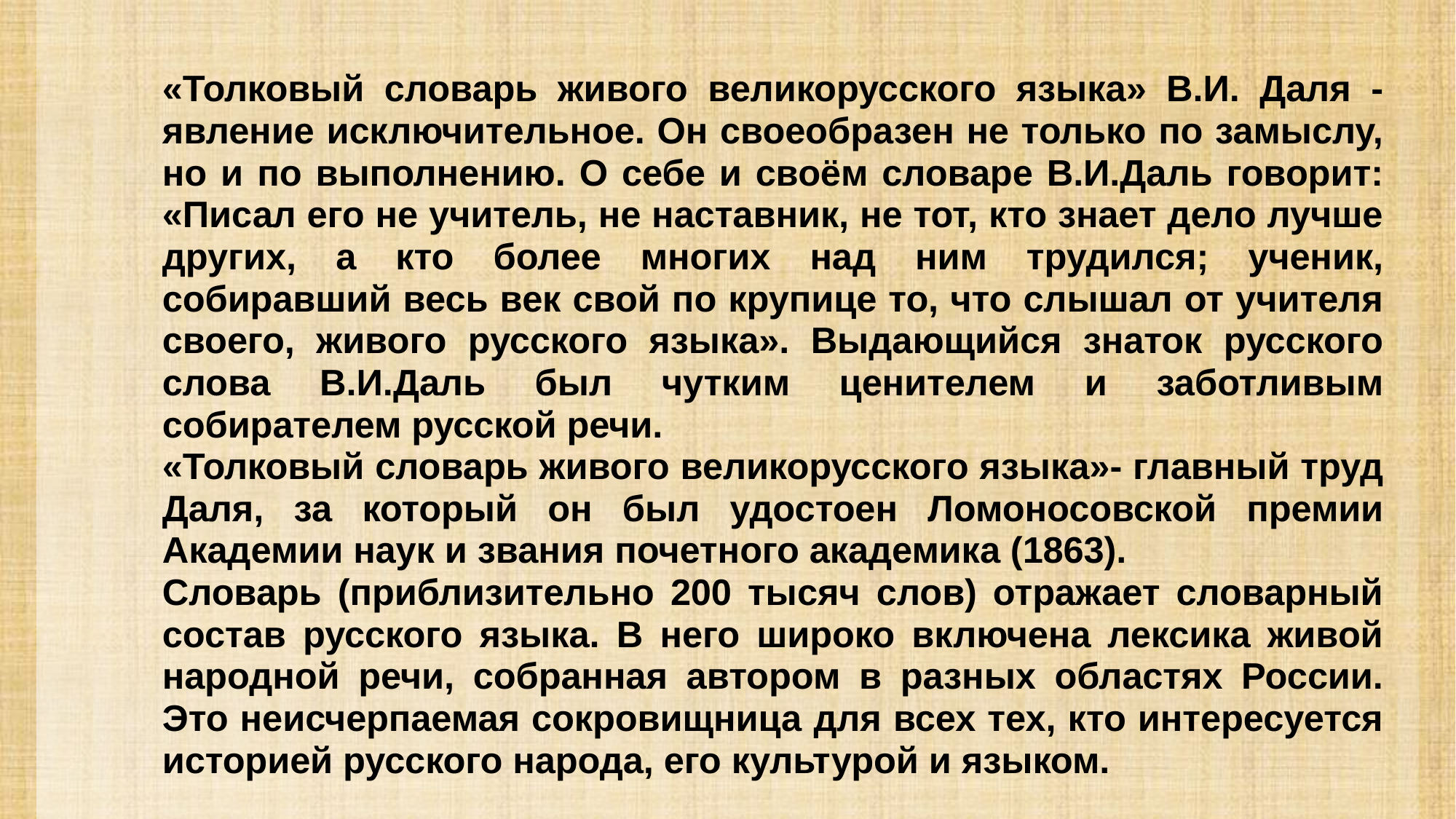

«Толковый словарь живого великорусского языка» В.И. Даля - явление исключительное. Он своеобразен не только по замыслу, но и по выполнению. О себе и своём словаре В.И.Даль говорит: «Писал его не учитель, не наставник, не тот, кто знает дело лучше других, а кто более многих над ним трудился; ученик, собиравший весь век свой по крупице то, что слышал от учителя своего, живого русского языка». Выдающийся знаток русского слова В.И.Даль был чутким ценителем и заботливым собирателем русской речи.
«Толковый словарь живого великорусского языка»- главный труд Даля, за который он был удостоен Ломоносовской премии Академии наук и звания почетного академика (1863).
Словарь (приблизительно 200 тысяч слов) отражает словарный состав русского языка. В него широко включена лексика живой народной речи, собранная автором в разных областях России. Это неисчерпаемая сокровищница для всех тех, кто интересуется историей русского народа, его культурой и языком.